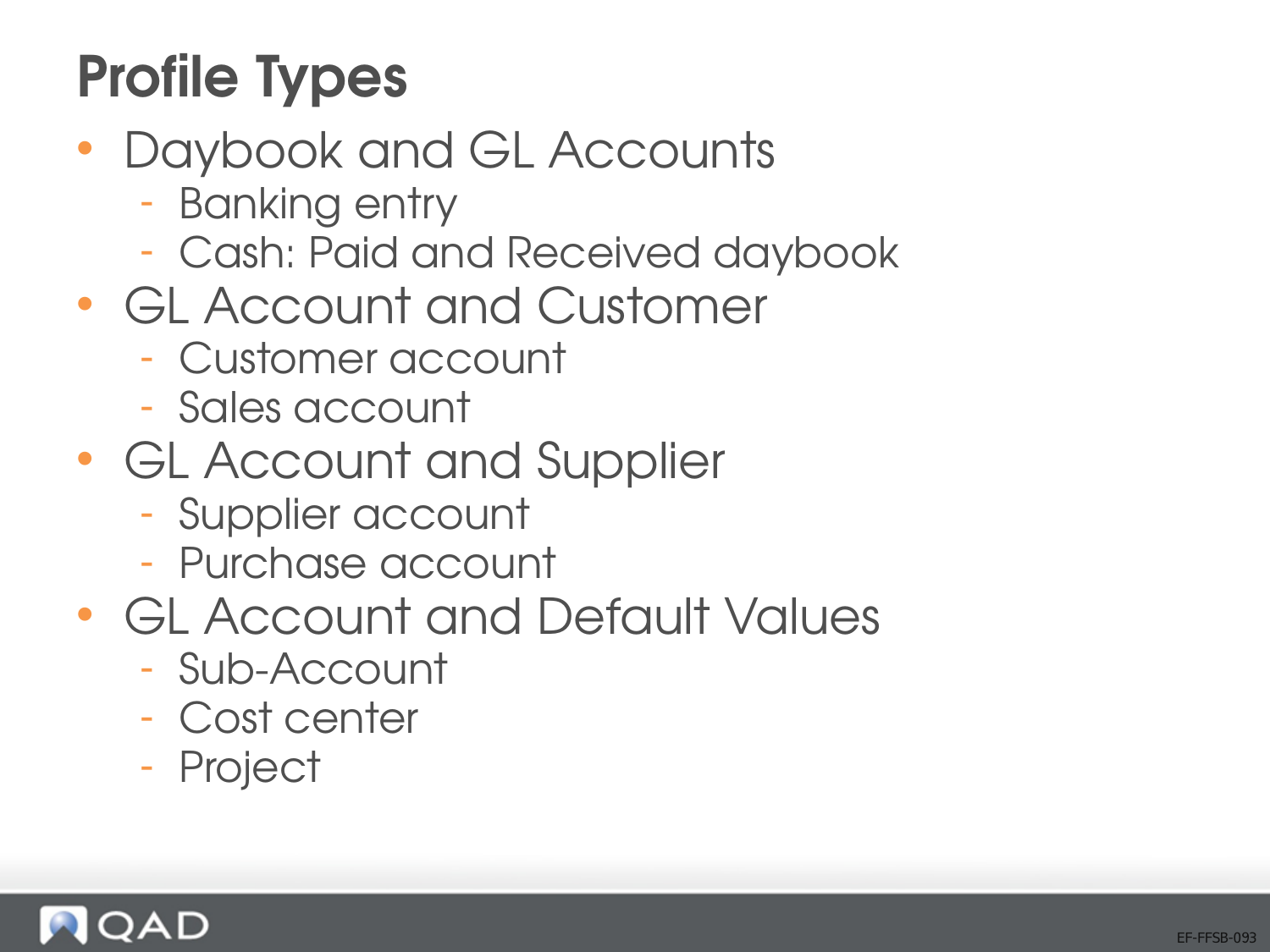

# Profile Types
Daybook and GL Accounts
Banking entry
Cash: Paid and Received daybook
GL Account and Customer
Customer account
Sales account
GL Account and Supplier
Supplier account
Purchase account
GL Account and Default Values
Sub-Account
Cost center
Project
EF-FFSB-093